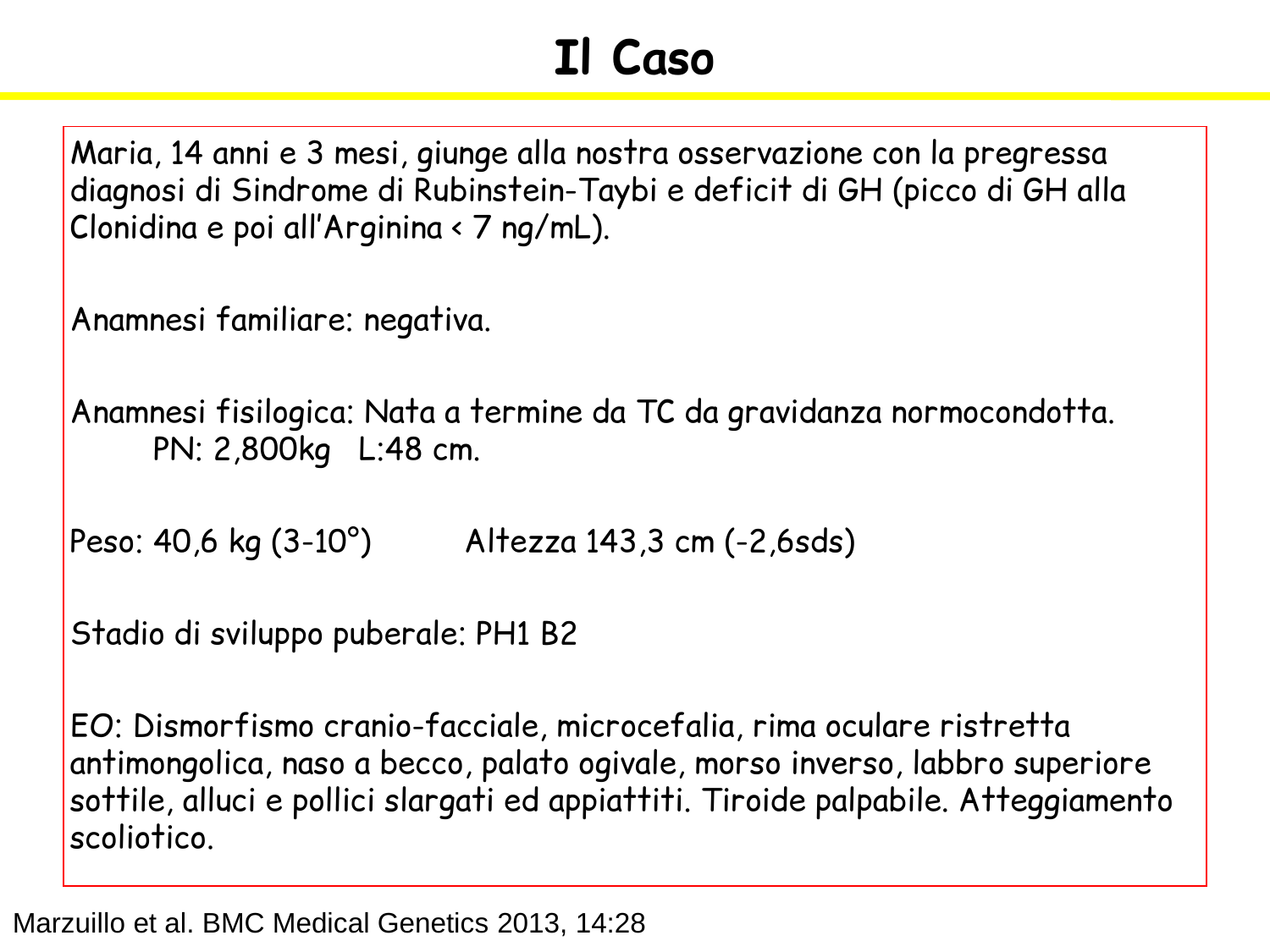

Il Caso

Maria, 14 anni e 3 mesi, giunge alla nostra osservazione con la pregressa diagnosi di Sindrome di Rubinstein-Taybi e deficit di GH (picco di GH alla Clonidina e poi all’Arginina < 7 ng/mL).

Anamnesi familiare: negativa.

Anamnesi fisilogica: Nata a termine da TC da gravidanza normocondotta.                  PN: 2,800kg   L:48 cm.

Peso: 40,6 kg (3-10°)          Altezza 143,3 cm (-2,6sds)

Stadio di sviluppo puberale: PH1 B2

EO: Dismorfismo cranio-facciale, microcefalia, rima oculare ristretta antimongolica, naso a becco, palato ogivale, morso inverso, labbro superiore sottile, alluci e pollici slargati ed appiattiti. Tiroide palpabile. Atteggiamento scoliotico.
Marzuillo et al. BMC Medical Genetics 2013, 14:28